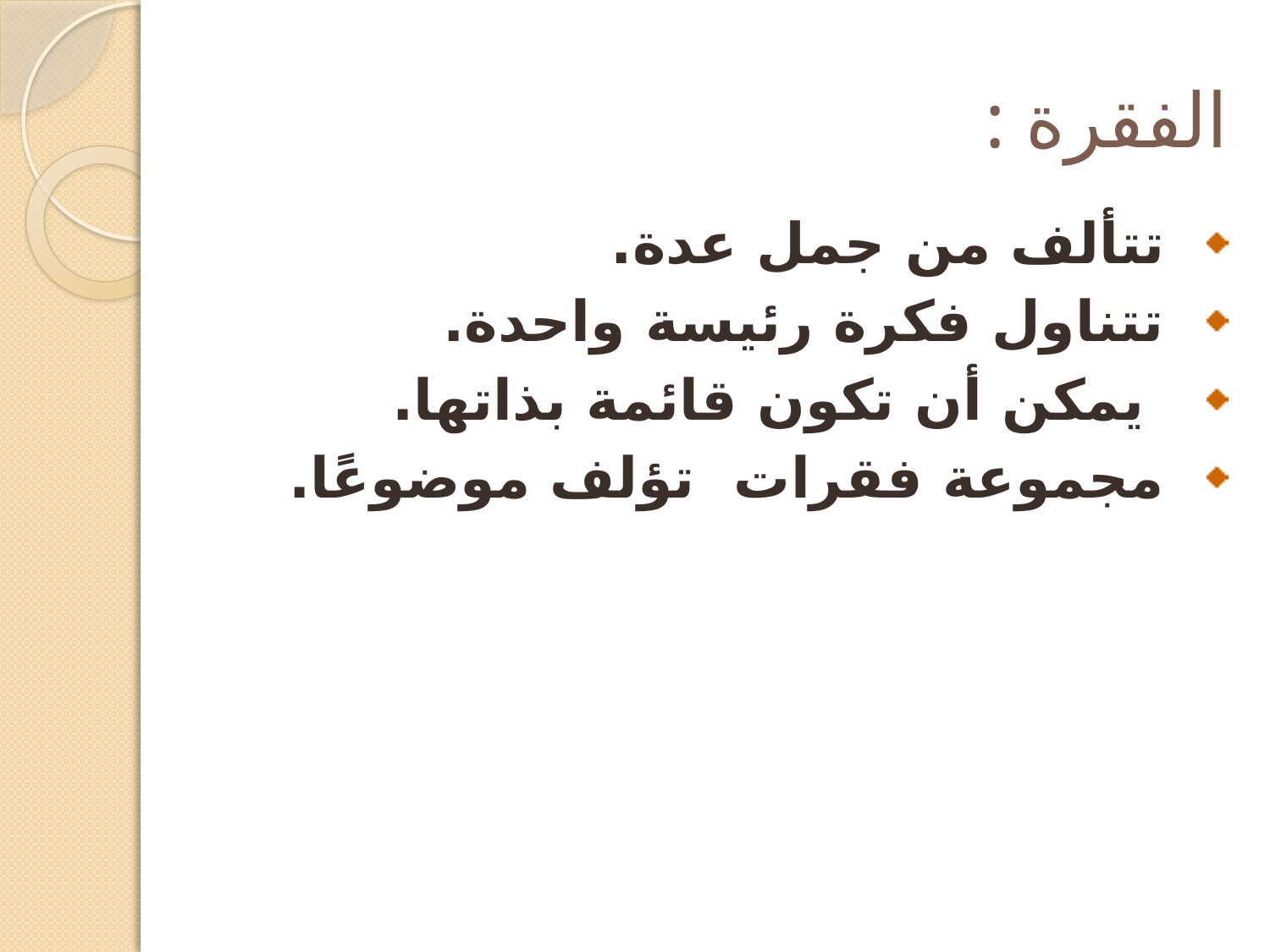

# الفقرة :
تتألف من جمل عدة.
تتناول فكرة رئيسة واحدة.
 يمكن أن تكون قائمة بذاتها.
مجموعة فقرات  تؤلف موضوعًا.